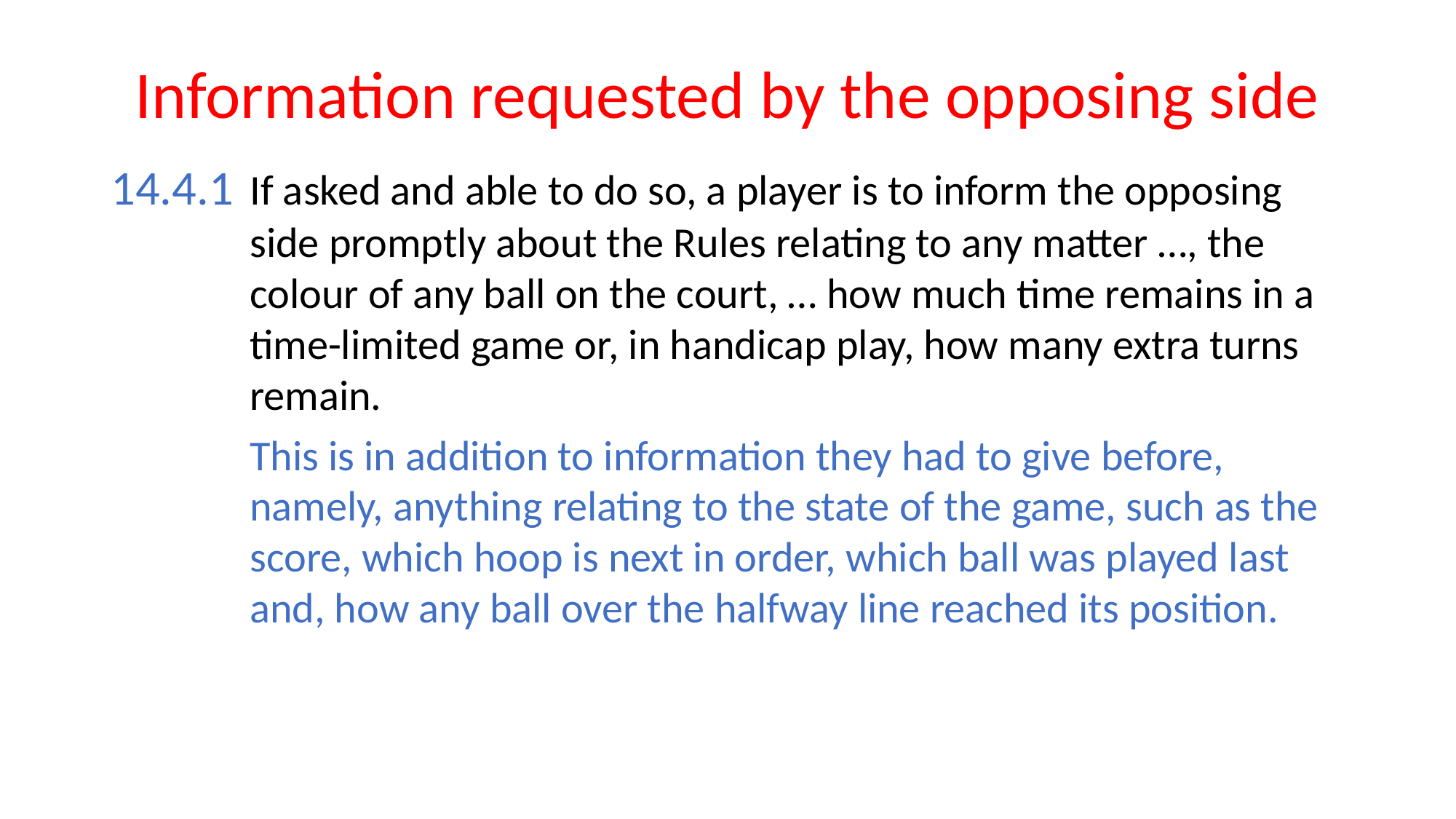

# Information requested by the opposing side
14.4.1	If asked and able to do so, a player is to inform the opposing side promptly about the Rules relating to any matter …, the colour of any ball on the court, … how much time remains in a time-limited game or, in handicap play, how many extra turns remain.
	This is in addition to information they had to give before, namely, anything relating to the state of the game, such as the score, which hoop is next in order, which ball was played last and, how any ball over the halfway line reached its position.